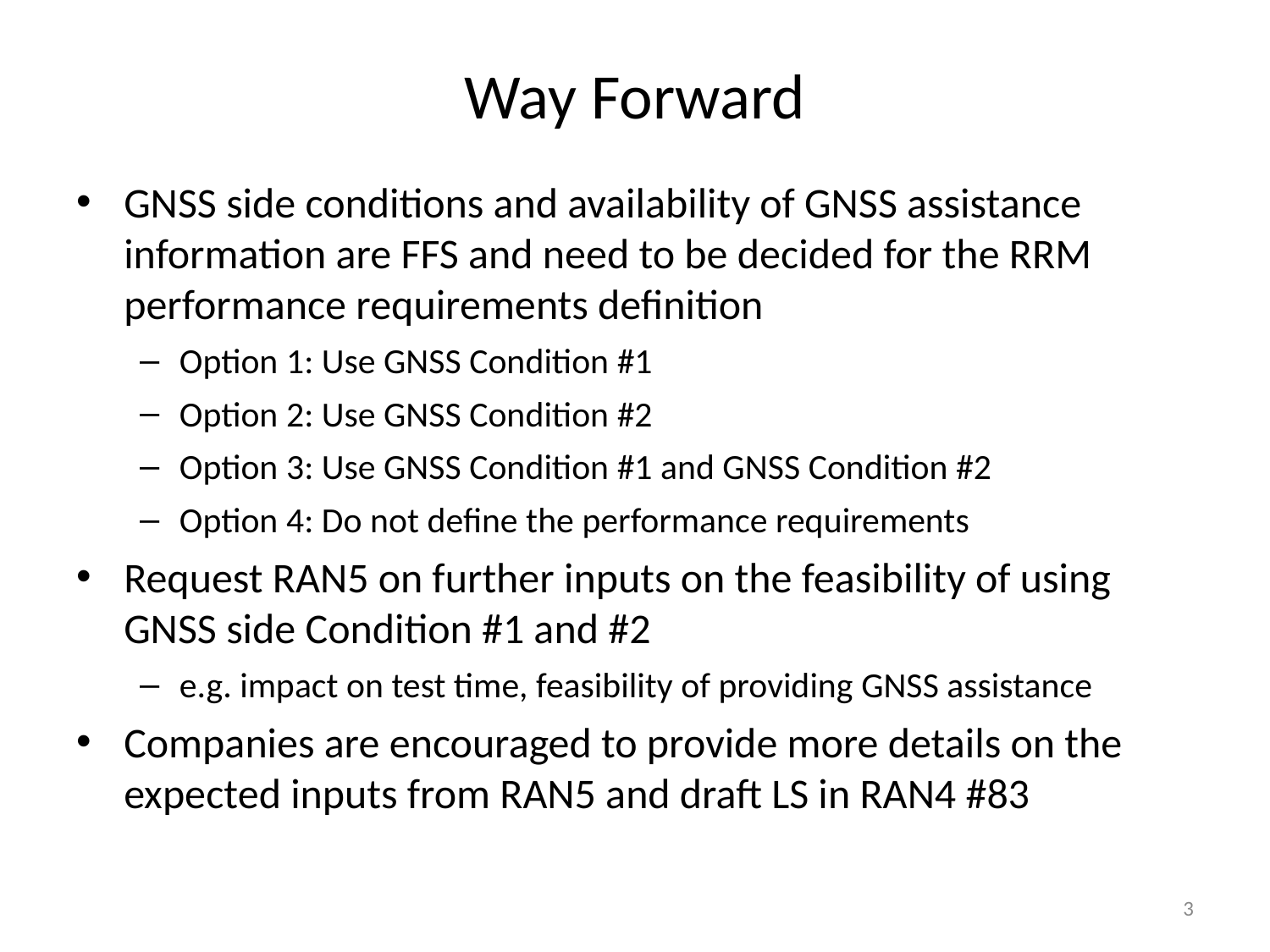

# Way Forward
GNSS side conditions and availability of GNSS assistance information are FFS and need to be decided for the RRM performance requirements definition
Option 1: Use GNSS Condition #1
Option 2: Use GNSS Condition #2
Option 3: Use GNSS Condition #1 and GNSS Condition #2
Option 4: Do not define the performance requirements
Request RAN5 on further inputs on the feasibility of using GNSS side Condition #1 and #2
e.g. impact on test time, feasibility of providing GNSS assistance
Companies are encouraged to provide more details on the expected inputs from RAN5 and draft LS in RAN4 #83
3